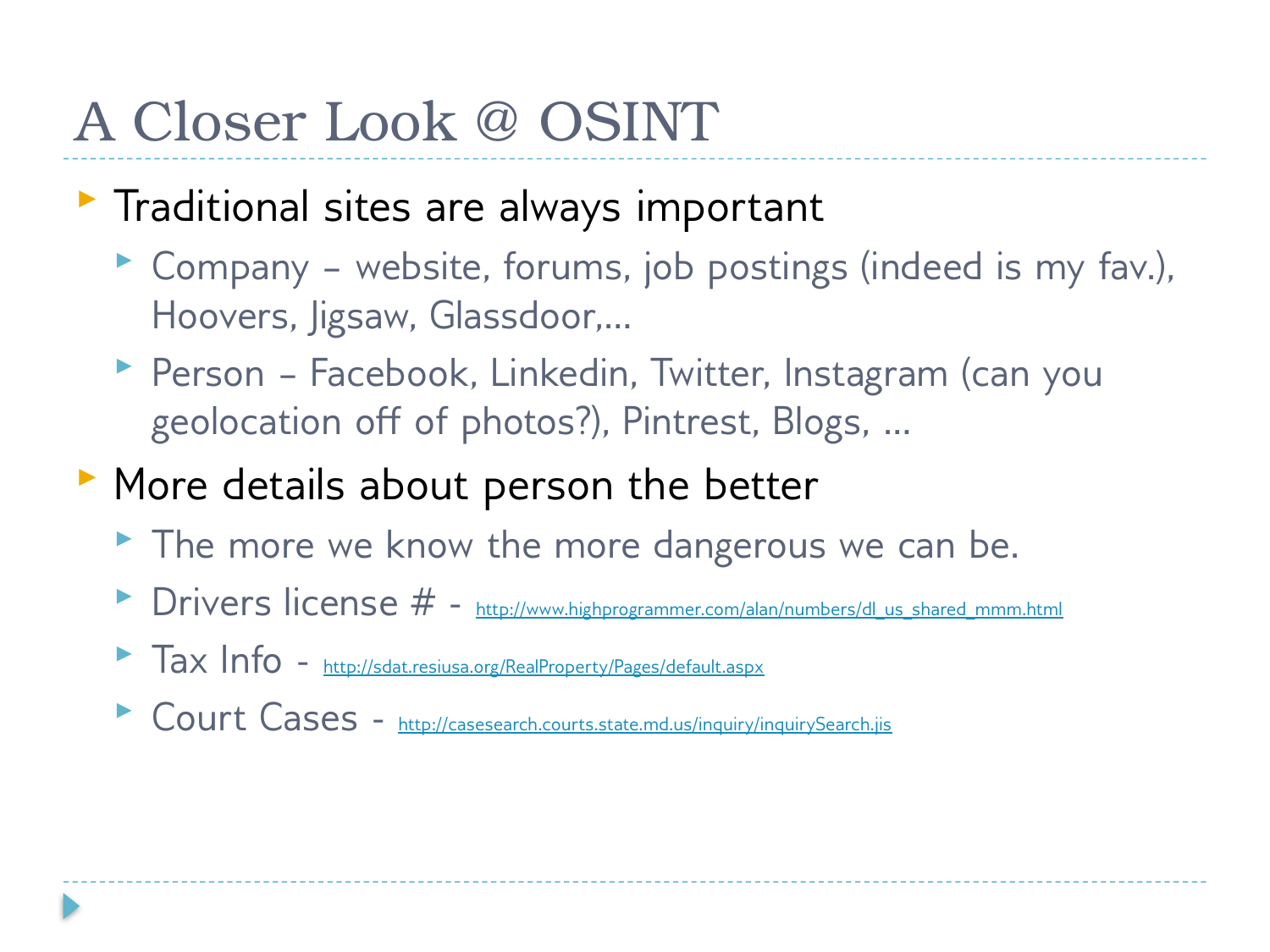

# A Closer Look @ OSINT
Traditional sites are always important
Company – website, forums, job postings (indeed is my fav.), Hoovers, Jigsaw, Glassdoor,…
Person – Facebook, Linkedin, Twitter, Instagram (can you geolocation off of photos?), Pintrest, Blogs, …
More details about person the better
The more we know the more dangerous we can be.
Drivers license # - http://www.highprogrammer.com/alan/numbers/dl_us_shared_mmm.html
Tax Info - http://sdat.resiusa.org/RealProperty/Pages/default.aspx
Court Cases - http://casesearch.courts.state.md.us/inquiry/inquirySearch.jis